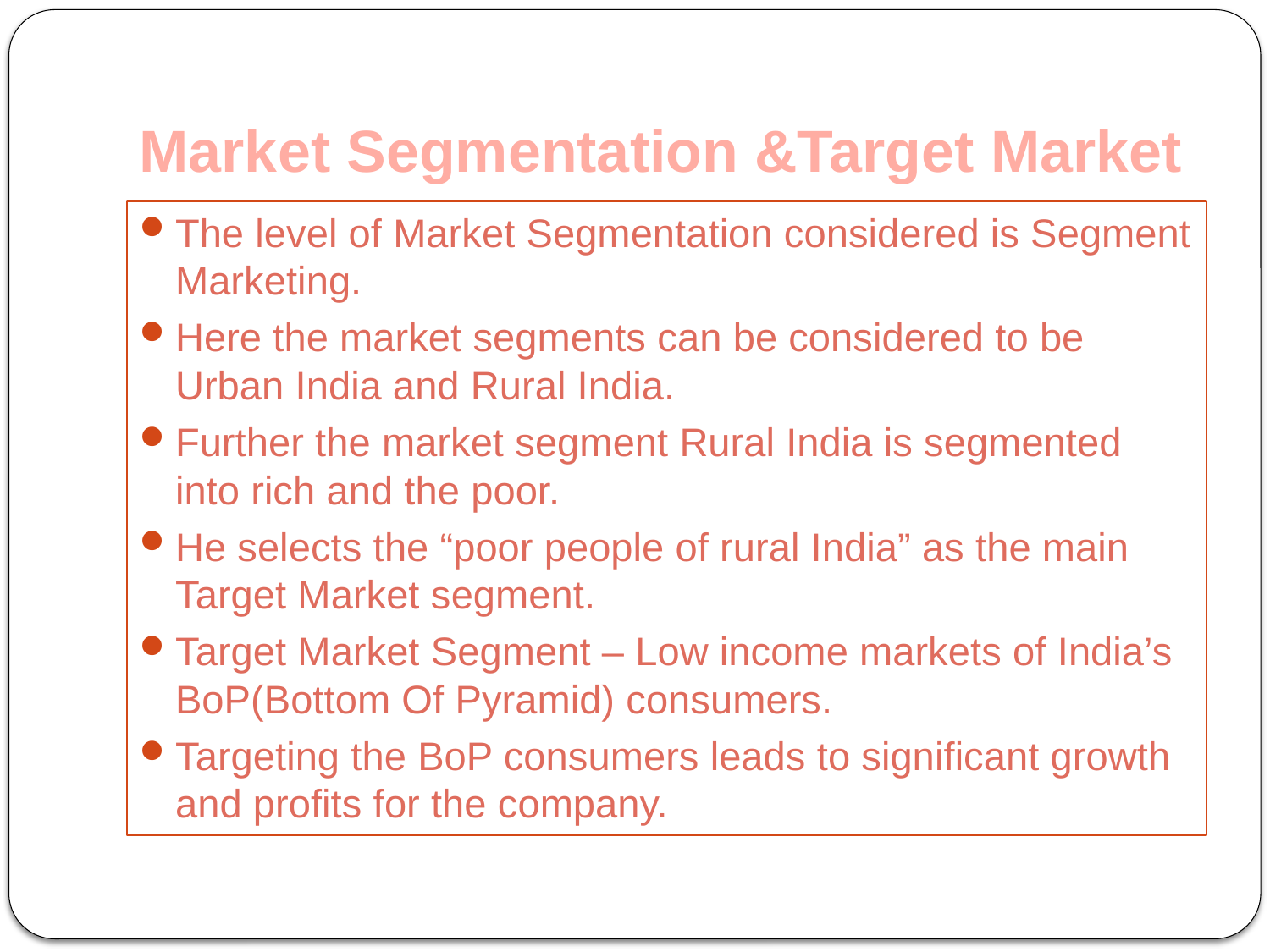

# Market Segmentation &Target Market
The level of Market Segmentation considered is Segment Marketing.
Here the market segments can be considered to be Urban India and Rural India.
Further the market segment Rural India is segmented into rich and the poor.
He selects the “poor people of rural India” as the main Target Market segment.
Target Market Segment – Low income markets of India’s BoP(Bottom Of Pyramid) consumers.
Targeting the BoP consumers leads to significant growth and profits for the company.